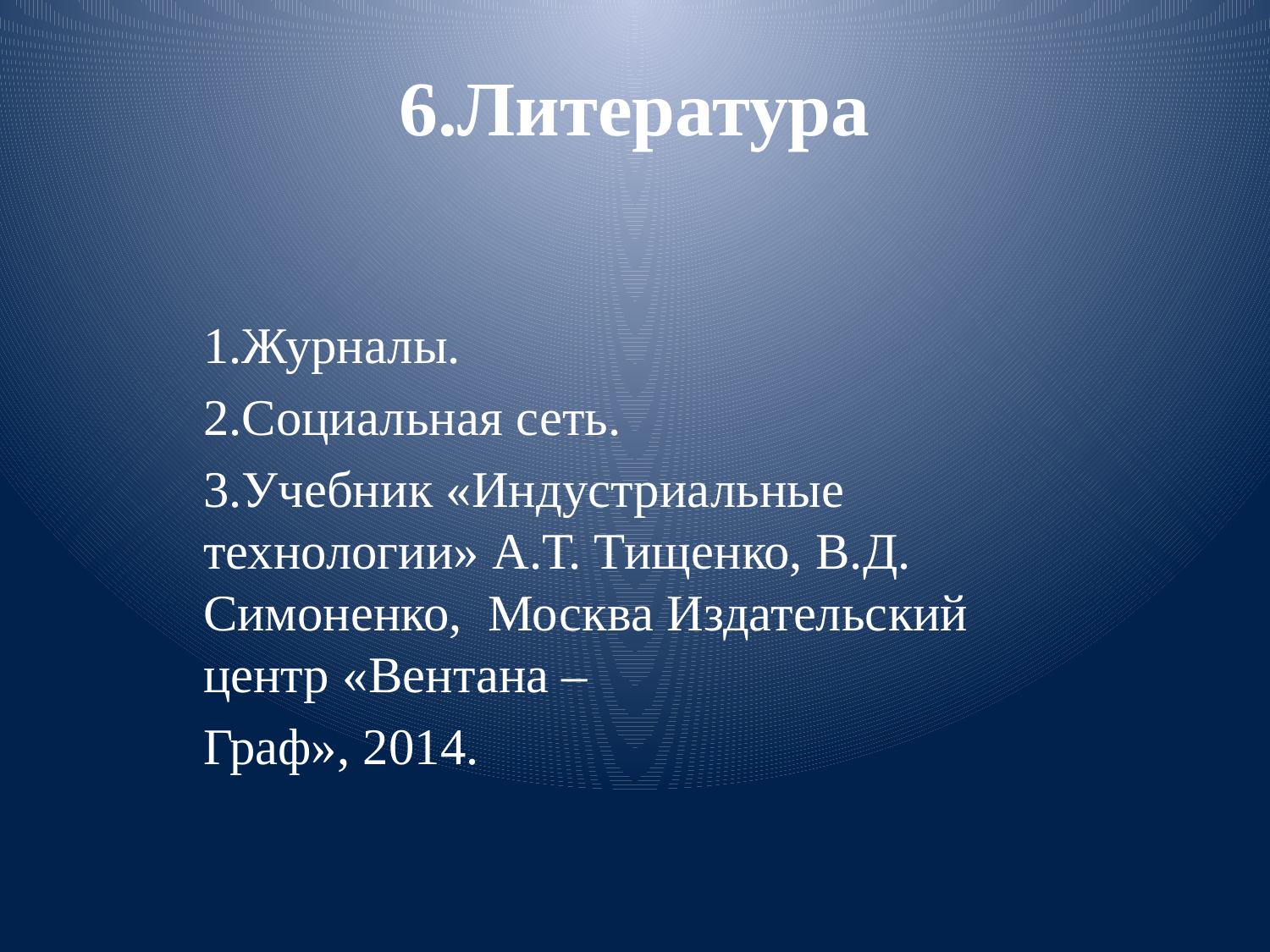

# 6.Литература
1.Журналы.
2.Социальная сеть.
3.Учебник «Индустриальные технологии» А.Т. Тищенко, В.Д. Симоненко,  Москва Издательский центр «Вентана –
Граф», 2014.